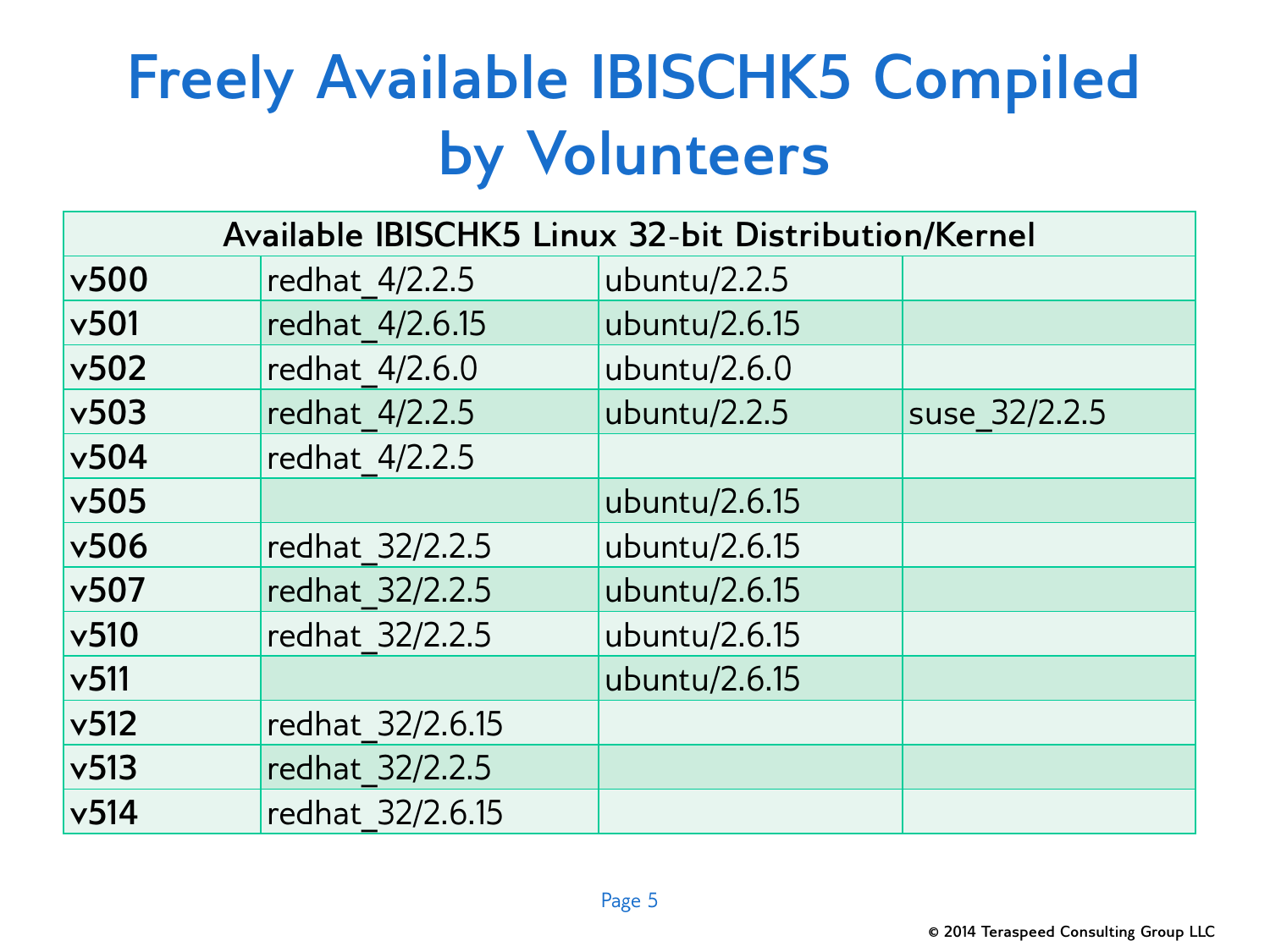

# Freely Available IBISCHK5 Compiled by Volunteers
| Available IBISCHK5 Linux 32-bit Distribution/Kernel |  |  |  |
| --- | --- | --- | --- |
| v500 | redhat\_4/2.2.5 | ubuntu/2.2.5 |  |
| v501 | redhat\_4/2.6.15 | ubuntu/2.6.15 |  |
| v502 | redhat\_4/2.6.0 | ubuntu/2.6.0 |  |
| v503 | redhat\_4/2.2.5 | ubuntu/2.2.5 | suse\_32/2.2.5 |
| v504 | redhat\_4/2.2.5 |  |  |
| v505 |  | ubuntu/2.6.15 |  |
| v506 | redhat\_32/2.2.5 | ubuntu/2.6.15 |  |
| v507 | redhat\_32/2.2.5 | ubuntu/2.6.15 |  |
| v510 | redhat\_32/2.2.5 | ubuntu/2.6.15 |  |
| v511 |  | ubuntu/2.6.15 |  |
| v512 | redhat\_32/2.6.15 |  |  |
| v513 | redhat\_32/2.2.5 |  |  |
| v514 | redhat\_32/2.6.15 |  |  |